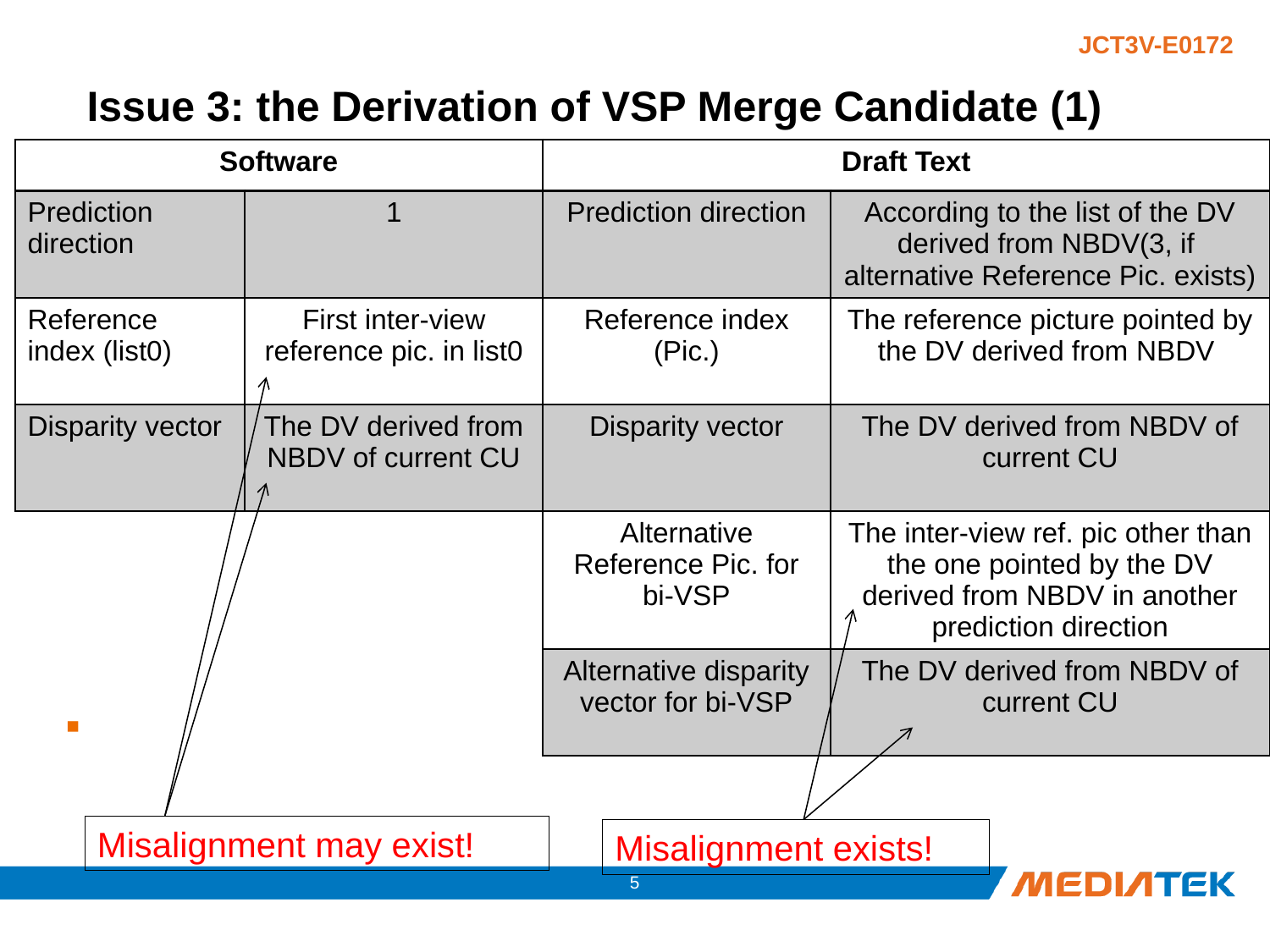

# Issue 3: the Derivation of VSP Merge Candidate (1)
| Software |  | Draft Text |  |
| --- | --- | --- | --- |
| Prediction direction | 1 | Prediction direction | According to the list of the DV derived from NBDV(3, if alternative Reference Pic. exists) |
| Reference index (list0) | First inter-view reference pic. in list0 | Reference index (Pic.) | The reference picture pointed by the DV derived from NBDV |
| Disparity vector | The DV derived from NBDV of current CU | Disparity vector | The DV derived from NBDV of current CU |
|  |  | Alternative Reference Pic. for bi-VSP | The inter-view ref. pic other than the one pointed by the DV derived from NBDV in another prediction direction |
|  |  | Alternative disparity vector for bi-VSP | The DV derived from NBDV of current CU |

Misalignment may exist!
Misalignment exists!
5